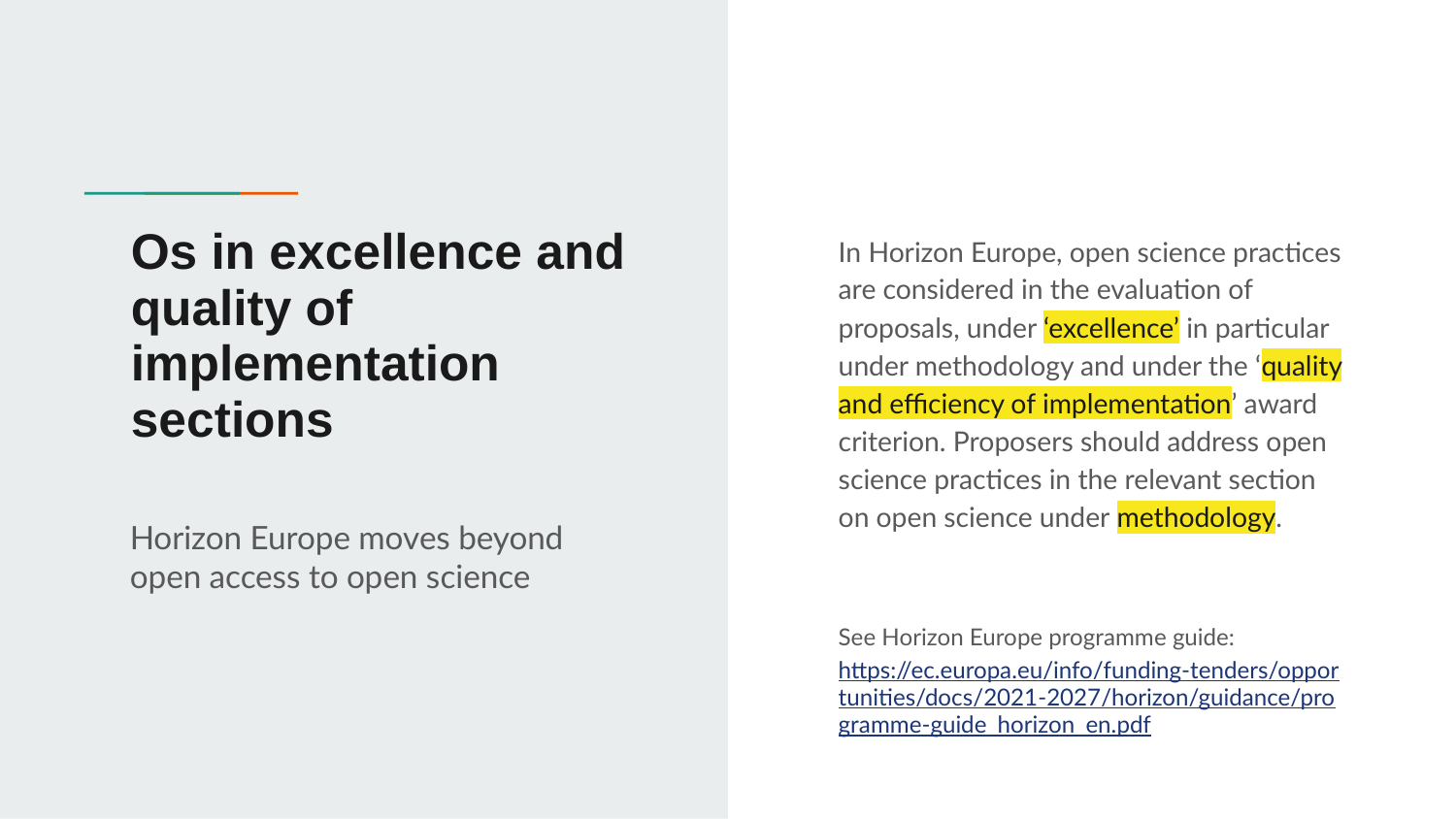

# Os in excellence and
quality of implementation sections
In Horizon Europe, open science practices are considered in the evaluation of proposals, under ‘excellence’ in particular under methodology and under the ‘quality and efficiency of implementation’ award criterion. Proposers should address open science practices in the relevant section on open science under methodology.

See Horizon Europe programme guide: https://ec.europa.eu/info/funding-tenders/opportunities/docs/2021-2027/horizon/guidance/programme-guide_horizon_en.pdf
Horizon Europe moves beyond open access to open science